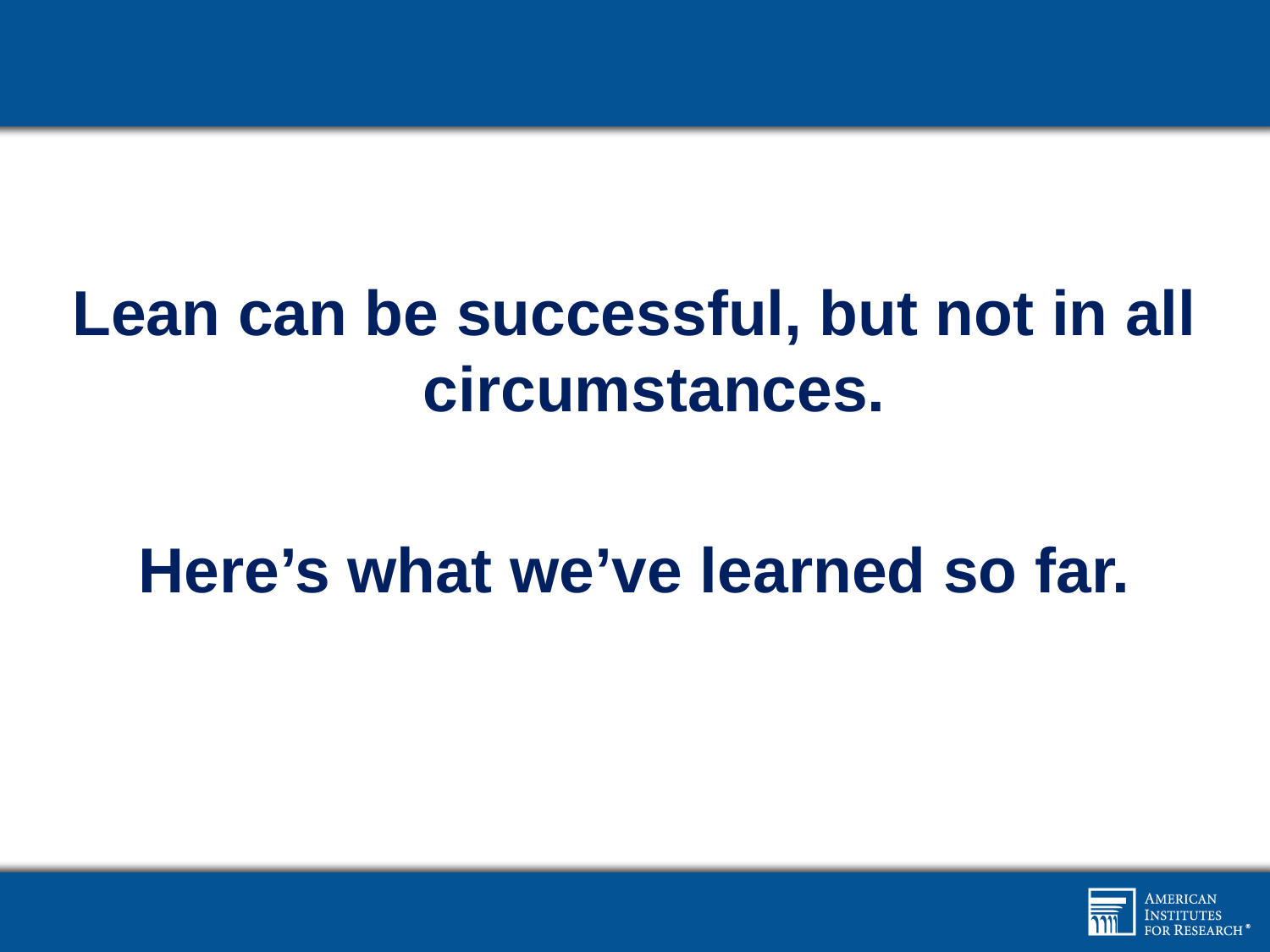

#

Lean can be successful, but not in all circumstances.

Here’s what we’ve learned so far.